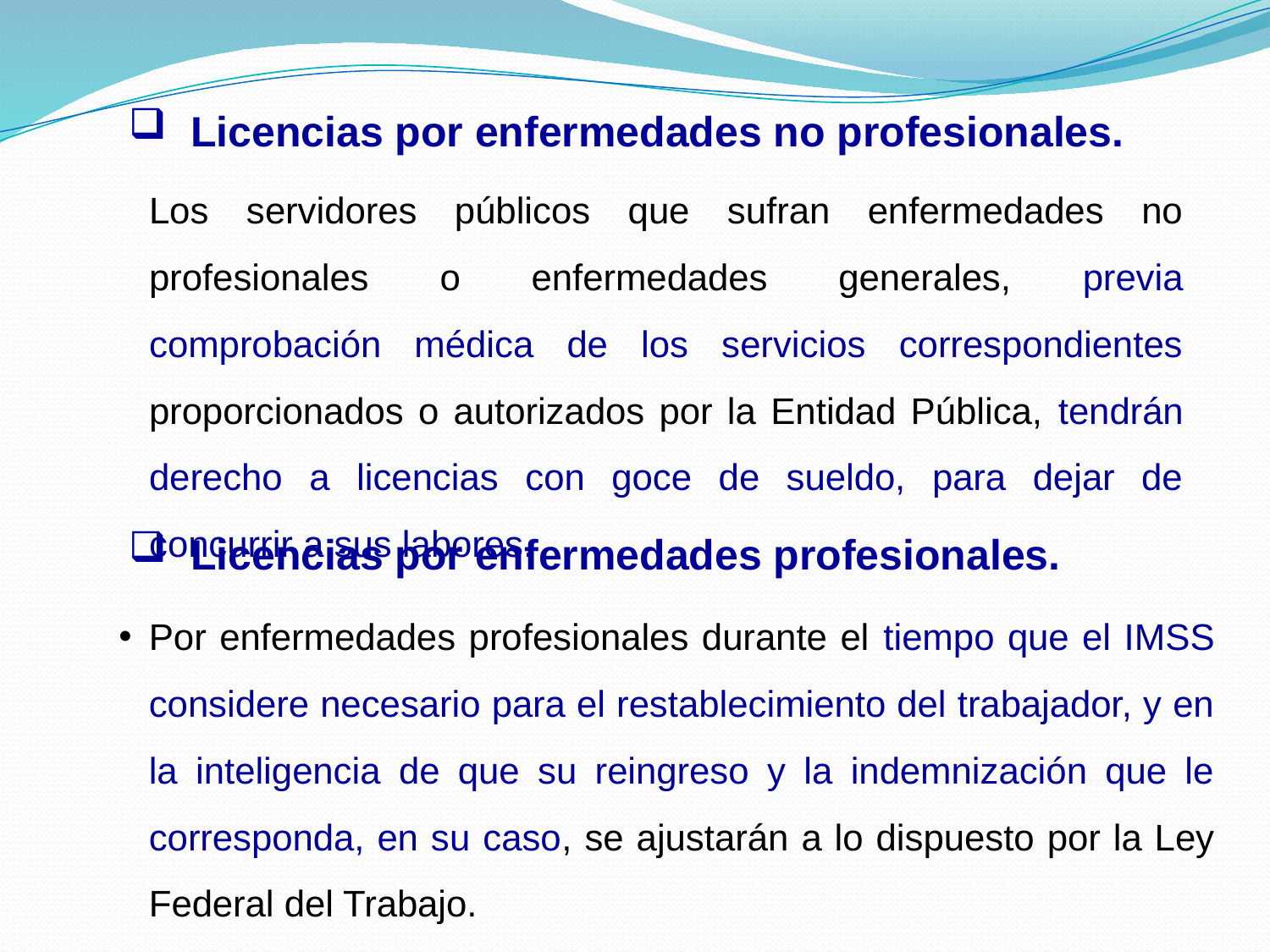

Licencias por enfermedades no profesionales.
Los servidores públicos que sufran enfermedades no profesionales o enfermedades generales, previa comprobación médica de los servicios correspondientes proporcionados o autorizados por la Entidad Pública, tendrán derecho a licencias con goce de sueldo, para dejar de concurrir a sus labores.

  Licencias por enfermedades profesionales.
Por enfermedades profesionales durante el tiempo que el IMSS considere necesario para el restablecimiento del trabajador, y en la inteligencia de que su reingreso y la indemnización que le corresponda, en su caso, se ajustarán a lo dispuesto por la Ley Federal del Trabajo.